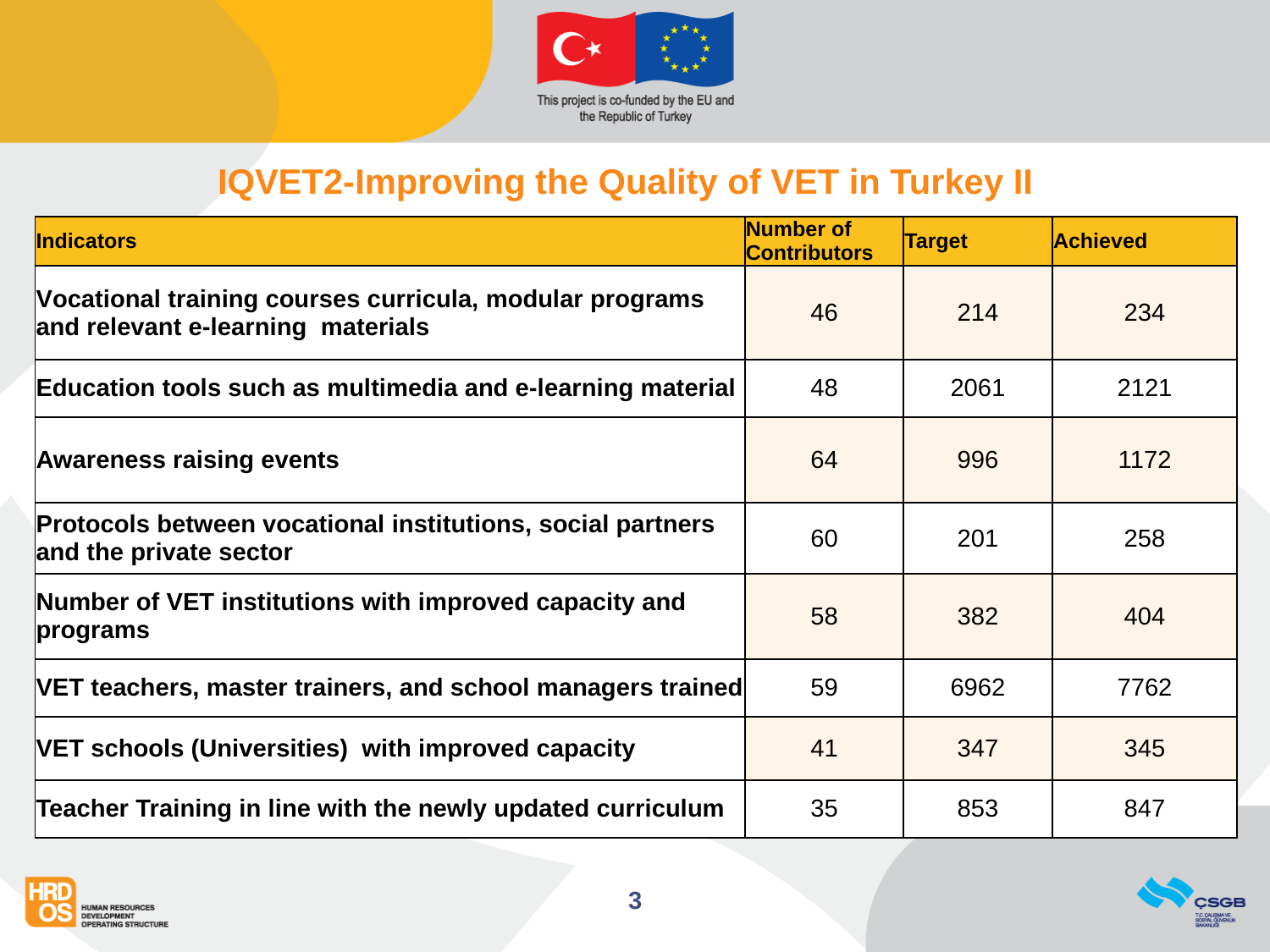

# IQVET2-Improving the Quality of VET in Turkey II
| Indicators | Number of Contributors | Target | Achieved |
| --- | --- | --- | --- |
| Vocational training courses curricula, modular programs and relevant e-learning materials | 46 | 214 | 234 |
| Education tools such as multimedia and e-learning material | 48 | 2061 | 2121 |
| Awareness raising events | 64 | 996 | 1172 |
| Protocols between vocational institutions, social partners and the private sector | 60 | 201 | 258 |
| Number of VET institutions with improved capacity and programs | 58 | 382 | 404 |
| VET teachers, master trainers, and school managers trained | 59 | 6962 | 7762 |
| VET schools (Universities) with improved capacity | 41 | 347 | 345 |
| Teacher Training in line with the newly updated curriculum | 35 | 853 | 847 |
3